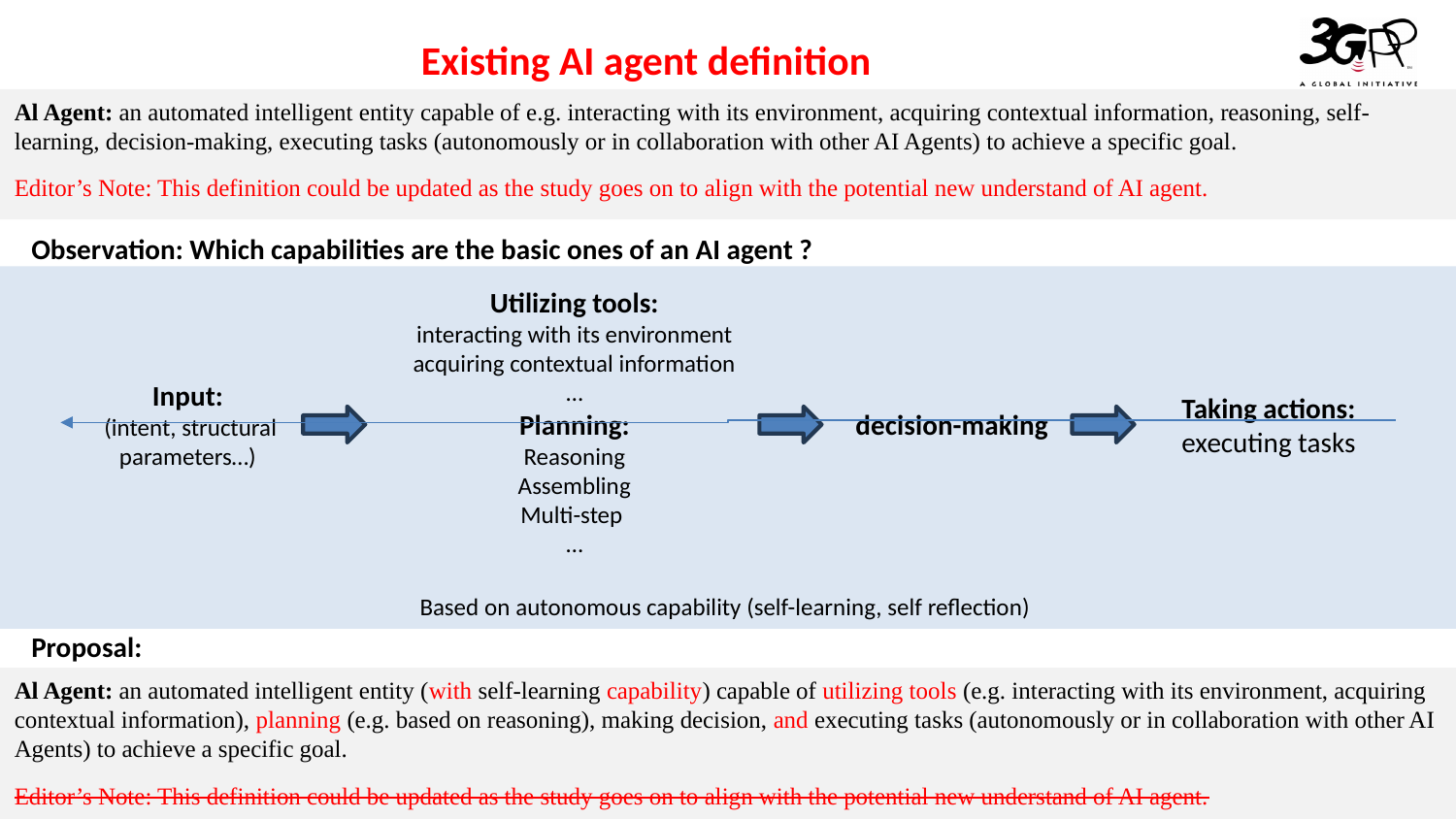

Existing AI agent definition
Al Agent: an automated intelligent entity capable of e.g. interacting with its environment, acquiring contextual information, reasoning, self-learning, decision-making, executing tasks (autonomously or in collaboration with other AI Agents) to achieve a specific goal.
Editor’s Note: This definition could be updated as the study goes on to align with the potential new understand of AI agent.
Observation: Which capabilities are the basic ones of an AI agent ?

Utilizing tools:
interacting with its environment
acquiring contextual information
…

Planning:
Reasoning
Assembling
Multi-step
…
Input:
 (intent, structural parameters…)
Taking actions:
executing tasks
decision-making

Based on autonomous capability (self-learning, self reflection)
Proposal:
Al Agent: an automated intelligent entity (with self-learning capability) capable of utilizing tools (e.g. interacting with its environment, acquiring contextual information), planning (e.g. based on reasoning), making decision, and executing tasks (autonomously or in collaboration with other AI Agents) to achieve a specific goal.
Editor’s Note: This definition could be updated as the study goes on to align with the potential new understand of AI agent.